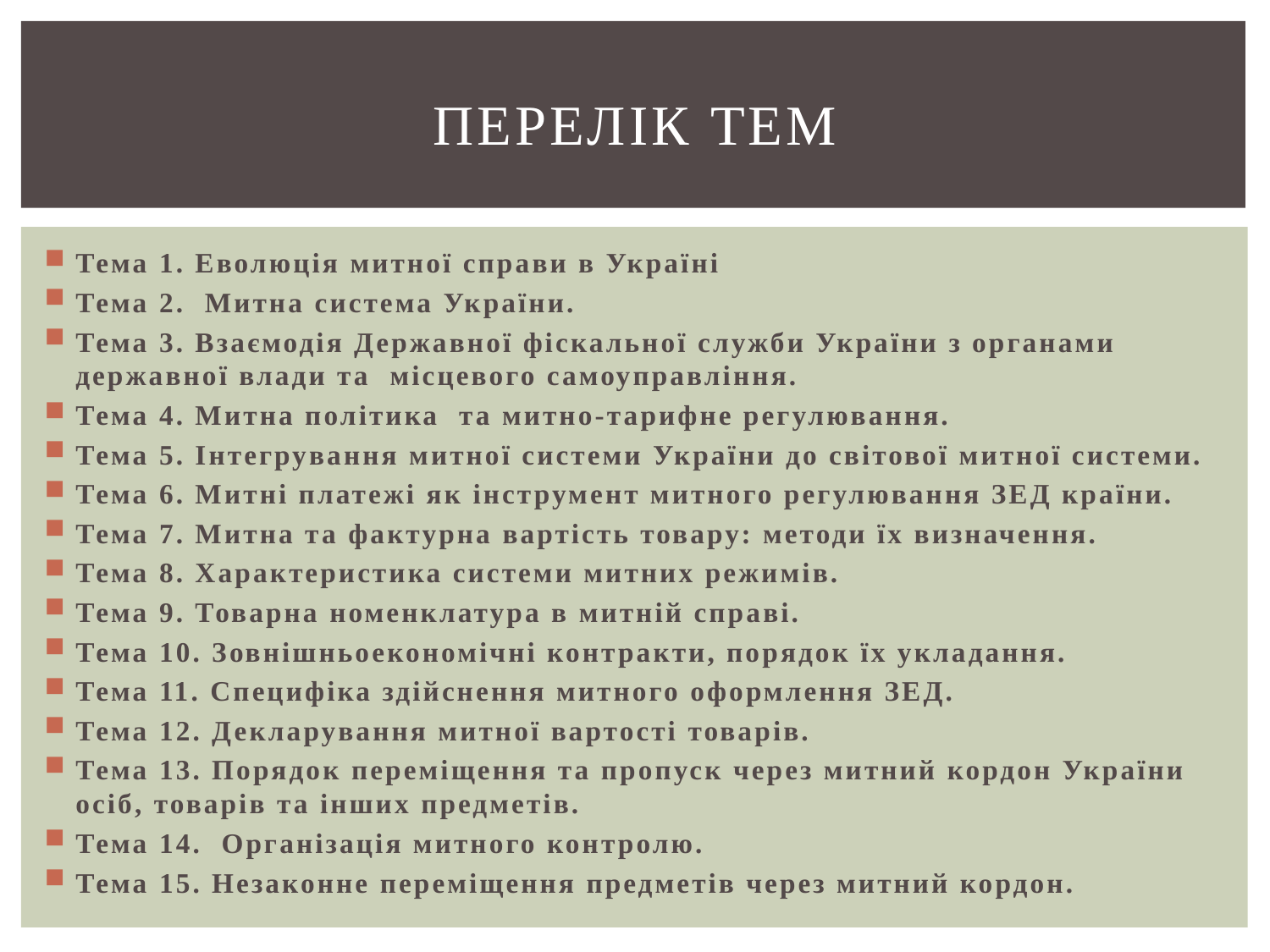

# Перелік тем
Тема 1. Еволюція митної справи в Україні
Тема 2.  Митна система України.
Тема 3. Взаємодія Державної фіскальної служби України з органами державної влади та  місцевого самоуправління.
Тема 4. Митна політика  та митно-тарифне регулювання.
Тема 5. Інтегрування митної системи України до світової митної системи.
Тема 6. Митні платежі як інструмент митного регулювання ЗЕД країни.
Тема 7. Митна та фактурна вартість товару: методи їх визначення.
Тема 8. Характеристика системи митних режимів.
Тема 9. Товарна номенклатура в митній справі.
Тема 10. Зовнішньоекономічні контракти, порядок їх укладання.
Тема 11. Специфіка здійснення митного оформлення ЗЕД.
Тема 12. Декларування митної вартості товарів.
Тема 13. Порядок переміщення та пропуск через митний кордон України осіб, товарів та інших предметів.
Тема 14.  Організація митного контролю.
Тема 15. Незаконне переміщення предметів через митний кордон.